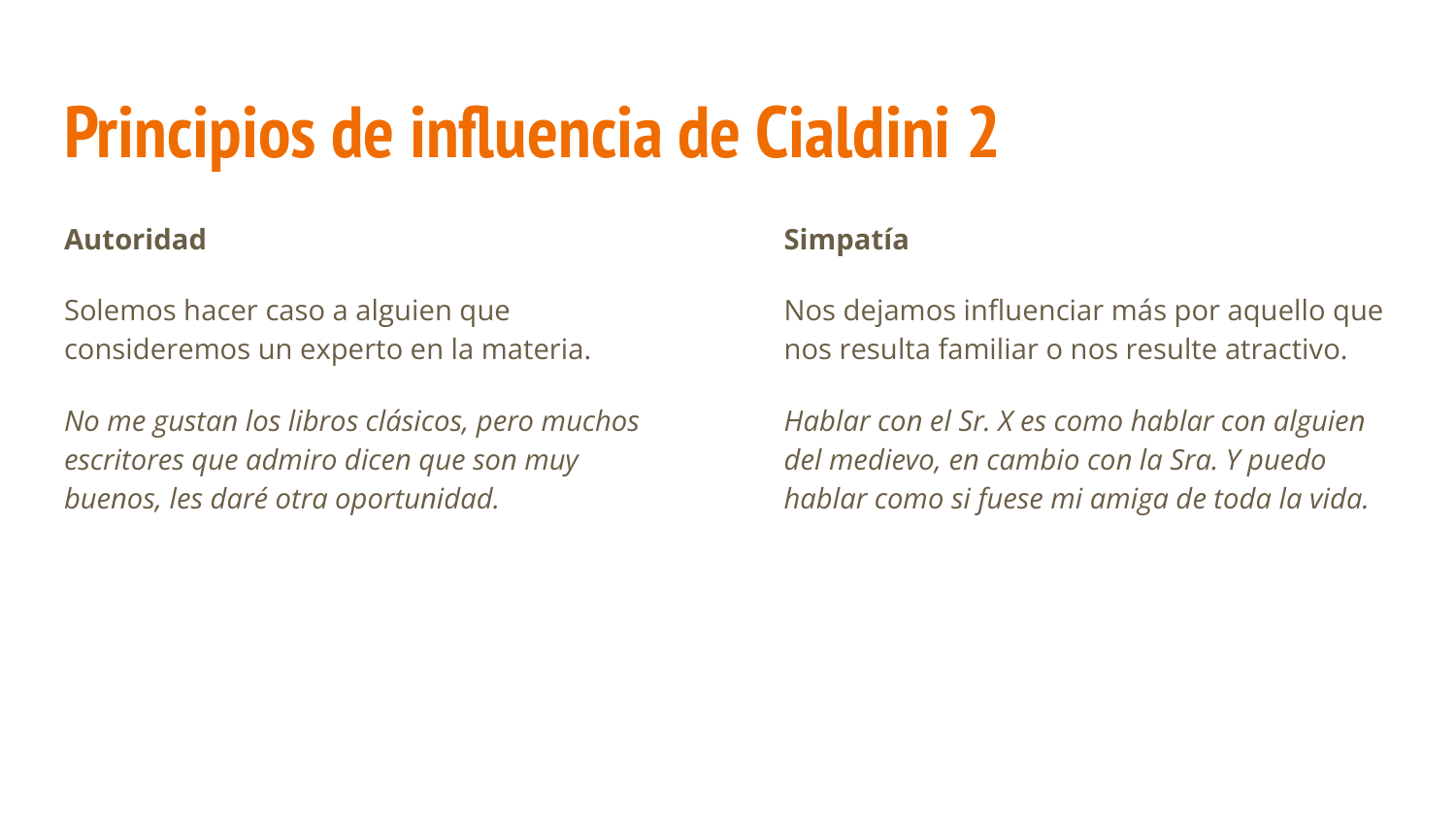

# Principios de influencia de Cialdini 2

Autoridad
Solemos hacer caso a alguien que consideremos un experto en la materia.
No me gustan los libros clásicos, pero muchos escritores que admiro dicen que son muy buenos, les daré otra oportunidad.
Simpatía
Nos dejamos influenciar más por aquello que nos resulta familiar o nos resulte atractivo.
Hablar con el Sr. X es como hablar con alguien del medievo, en cambio con la Sra. Y puedo hablar como si fuese mi amiga de toda la vida.